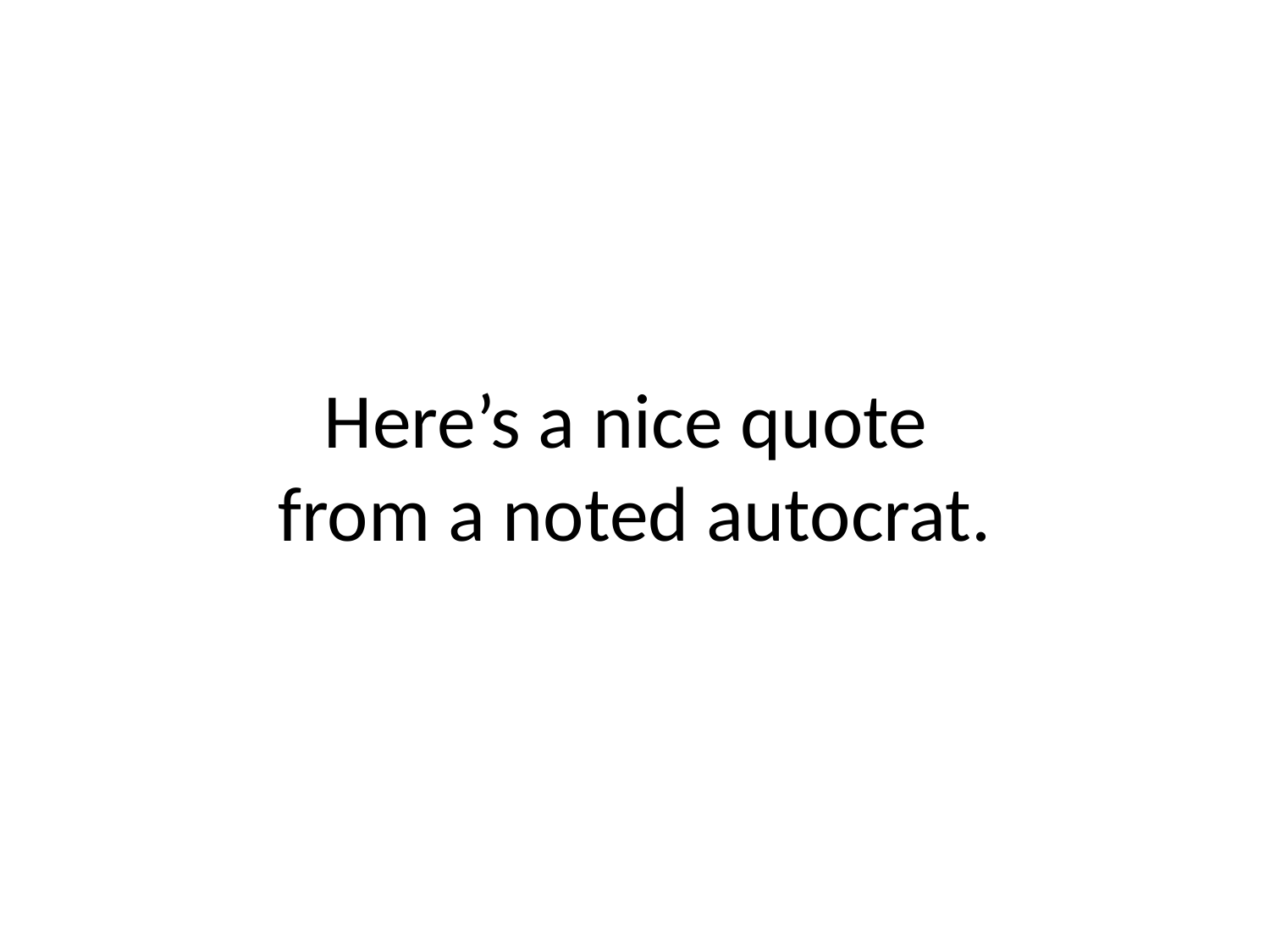

# Here’s a nice quote from a noted autocrat.